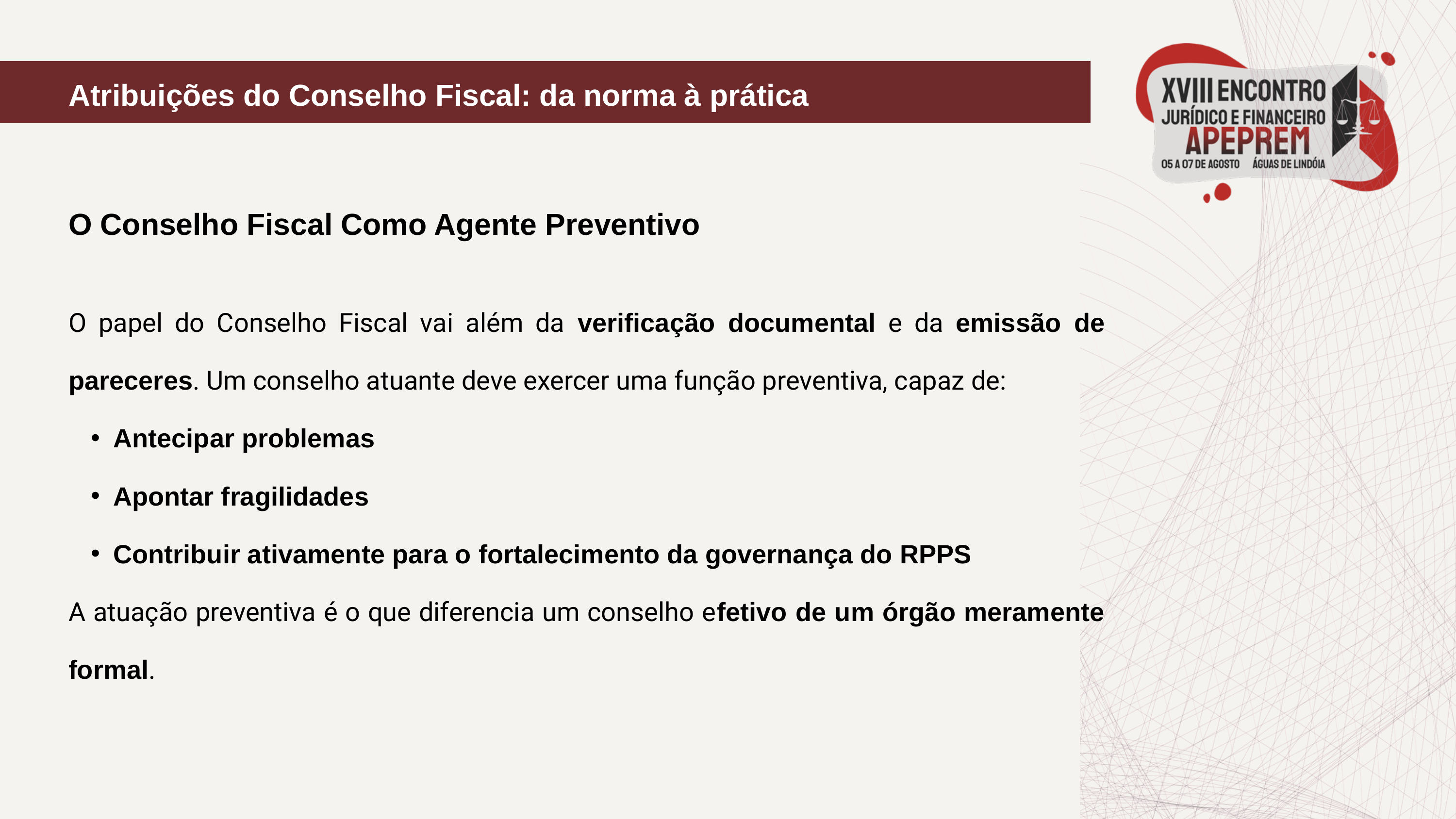

Atribuições do Conselho Fiscal: da norma à prática
O Conselho Fiscal Como Agente Preventivo
O papel do Conselho Fiscal vai além da verificação documental e da emissão de pareceres. Um conselho atuante deve exercer uma função preventiva, capaz de:
Antecipar problemas
Apontar fragilidades
Contribuir ativamente para o fortalecimento da governança do RPPS
A atuação preventiva é o que diferencia um conselho efetivo de um órgão meramente formal.